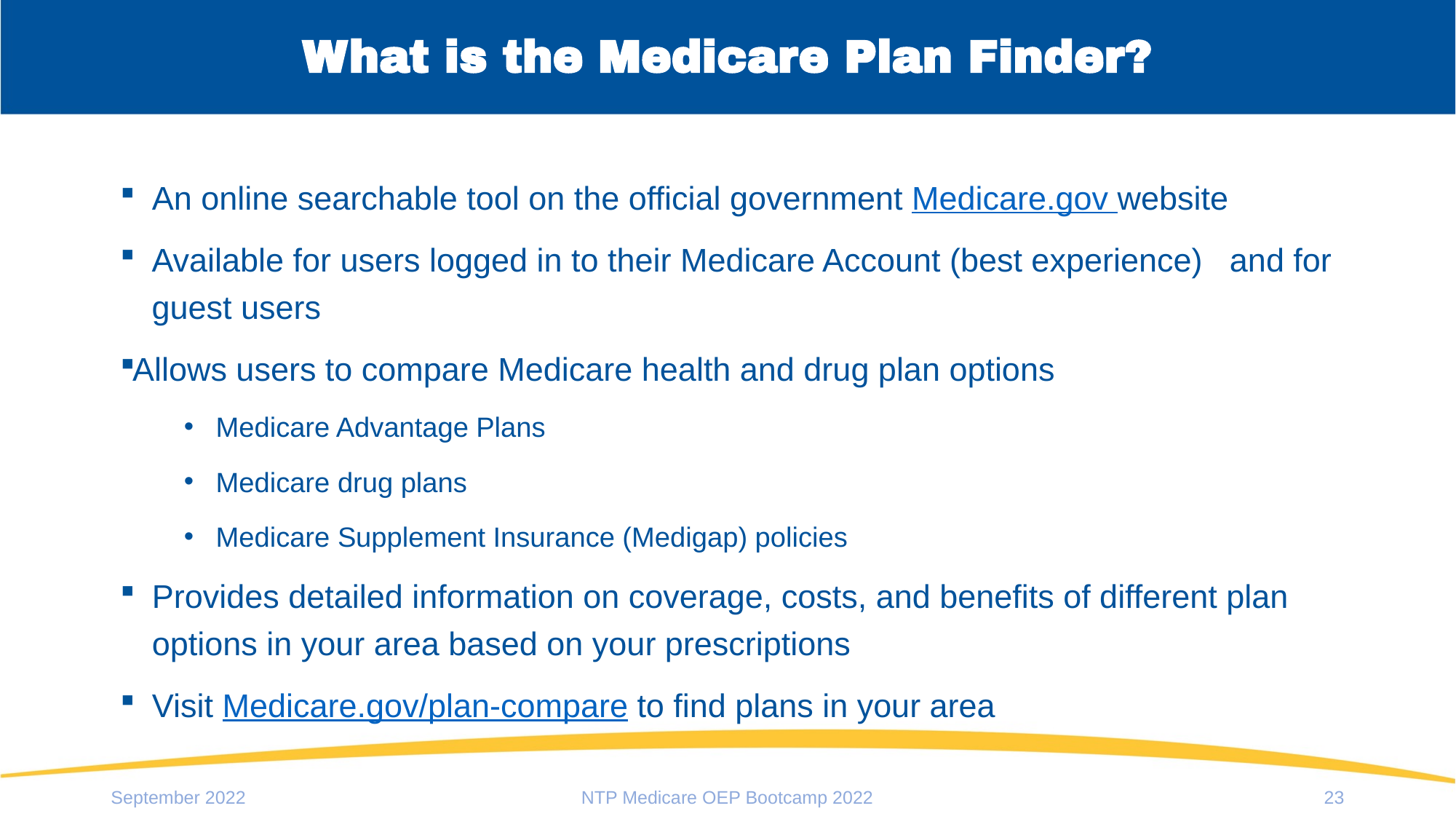

# What is the Medicare Plan Finder?
An online searchable tool on the official government Medicare.gov website
Available for users logged in to their Medicare Account (best experience)   and for guest users
Allows users to compare Medicare health and drug plan options
Medicare Advantage Plans
Medicare drug plans
Medicare Supplement Insurance (Medigap) policies
Provides detailed information on coverage, costs, and benefits of different plan options in your area based on your prescriptions
Visit Medicare.gov/plan-compare to find plans in your area

September 2022
NTP Medicare OEP Bootcamp 2022
23